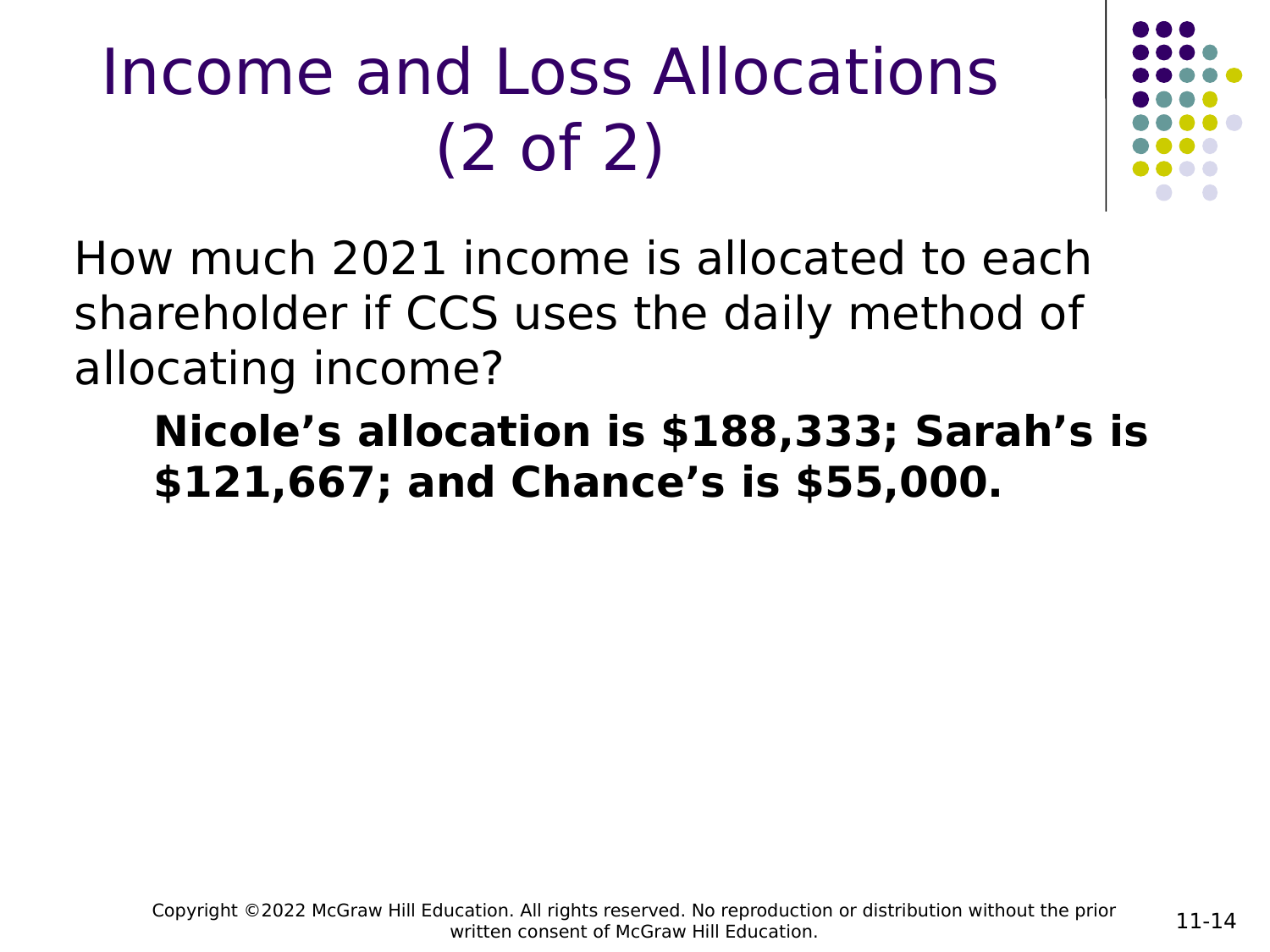

# Income and Loss Allocations (2 of 2)
How much 2021 income is allocated to each shareholder if CCS uses the daily method of allocating income?
Nicole’s allocation is $188,333; Sarah’s is $121,667; and Chance’s is $55,000.